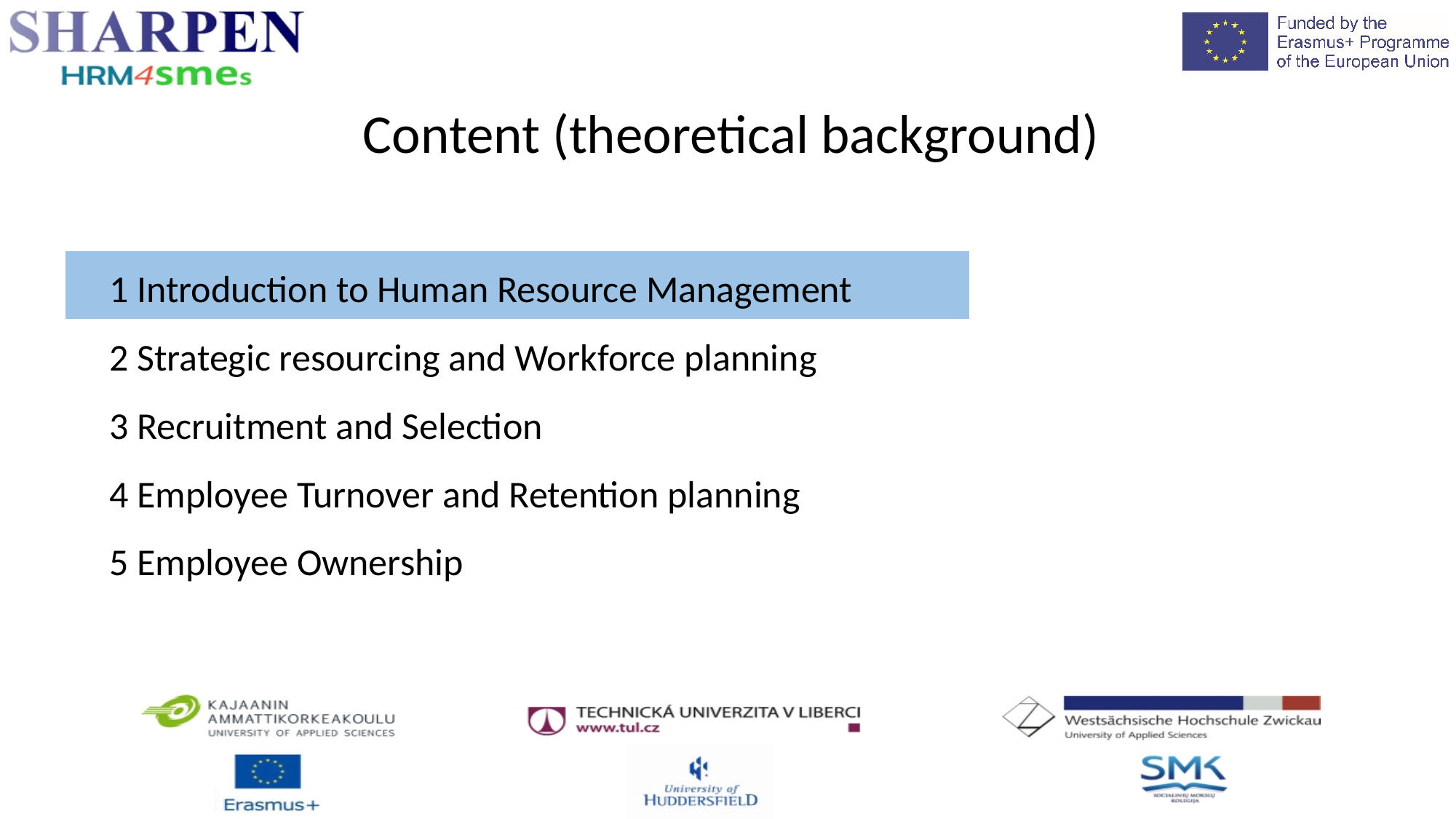

Content (theoretical background)
1 Introduction to Human Resource Management
2 Strategic resourcing and Workforce planning
3 Recruitment and Selection
4 Employee Turnover and Retention planning
5 Employee Ownership